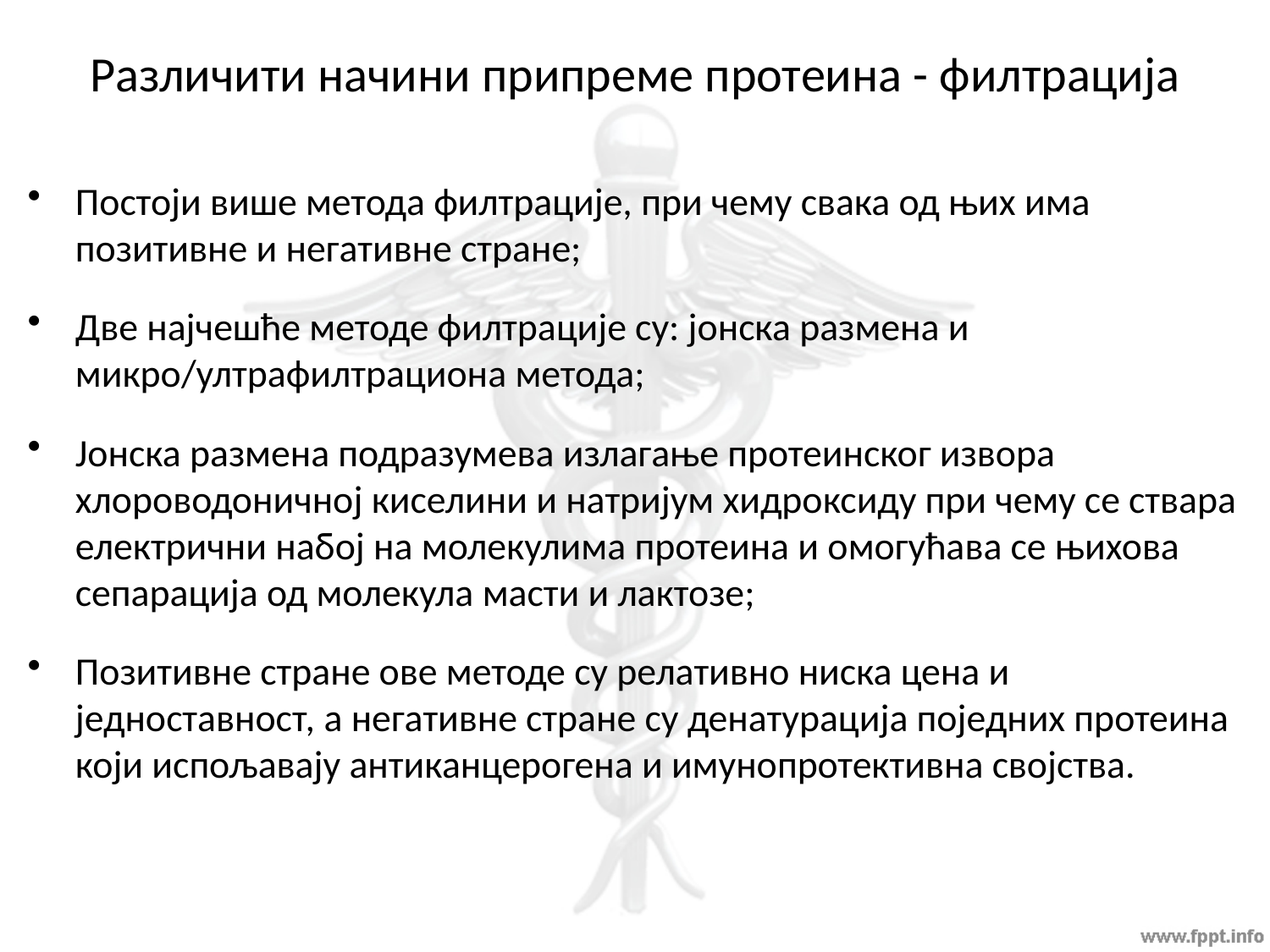

# Различити начини припреме протеина - филтрација

Постоји више метода филтрације, при чему свака од њих има позитивне и негативне стране;

Две најчешће методе филтрације су: јонска размена и микро/ултрафилтрациона метода;

Јонска размена подразумева излагање протеинског извора хлороводоничној киселини и натријум хидроксиду при чему се ствара електрични набој на молекулима протеина и омогућава се њихова сепарација од молекула масти и лактозе;

Позитивне стране ове методе су релативно ниска цена и једноставност, а негативне стране су денатурација поједних протеина који испољавају антиканцерогена и имунопротективна својства.